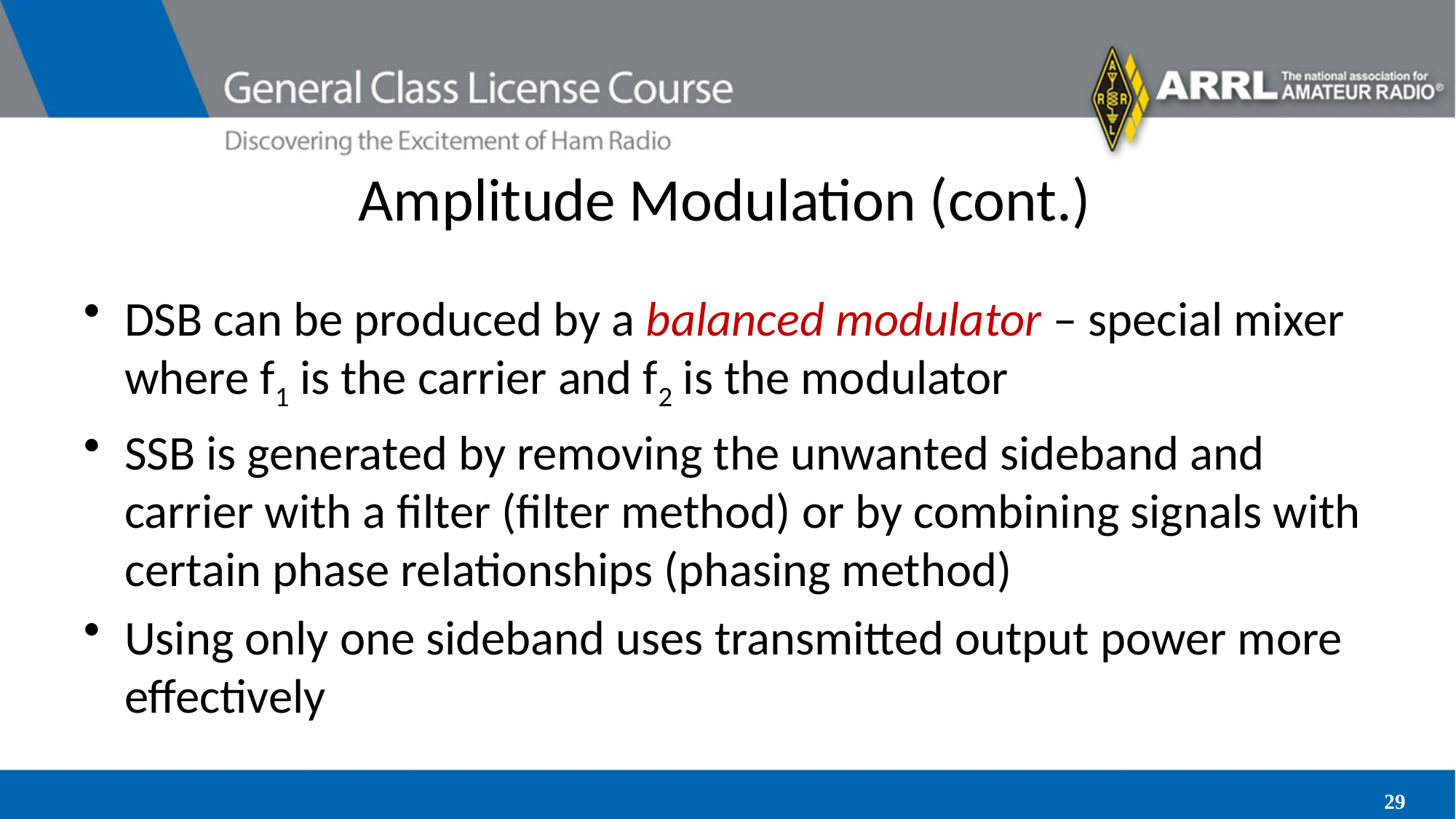

# Amplitude Modulation (cont.)
DSB can be produced by a balanced modulator – special mixer where f1 is the carrier and f2 is the modulator
SSB is generated by removing the unwanted sideband and carrier with a filter (filter method) or by combining signals with certain phase relationships (phasing method)
Using only one sideband uses transmitted output power more effectively